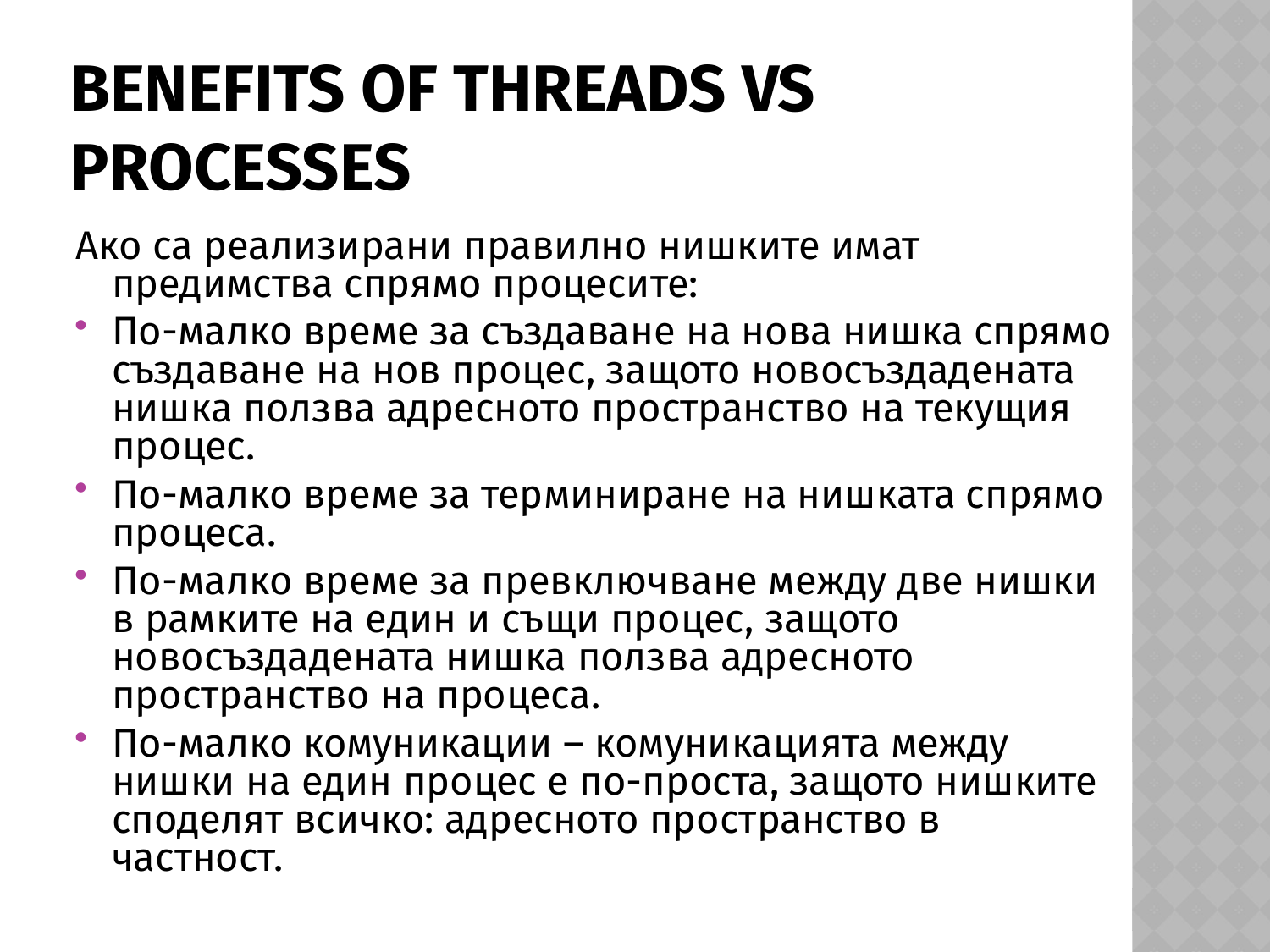

# Benefits of Threads vs Processes
Ако са реализирани правилно нишките имат предимства спрямо процесите:
По-малко време за създаване на нова нишка спрямо създаване на нов процес, защото новосъздадената нишка ползва адресното пространство на текущия процес.
По-малко време за терминиране на нишката спрямо процеса.
По-малко време за превключване между две нишки в рамките на един и същи процес, защото новосъздадената нишка ползва адресното пространство на процеса.
По-малко комуникации – комуникацията между нишки на един процес е по-проста, защото нишките споделят всичко: адресното пространство в частност.